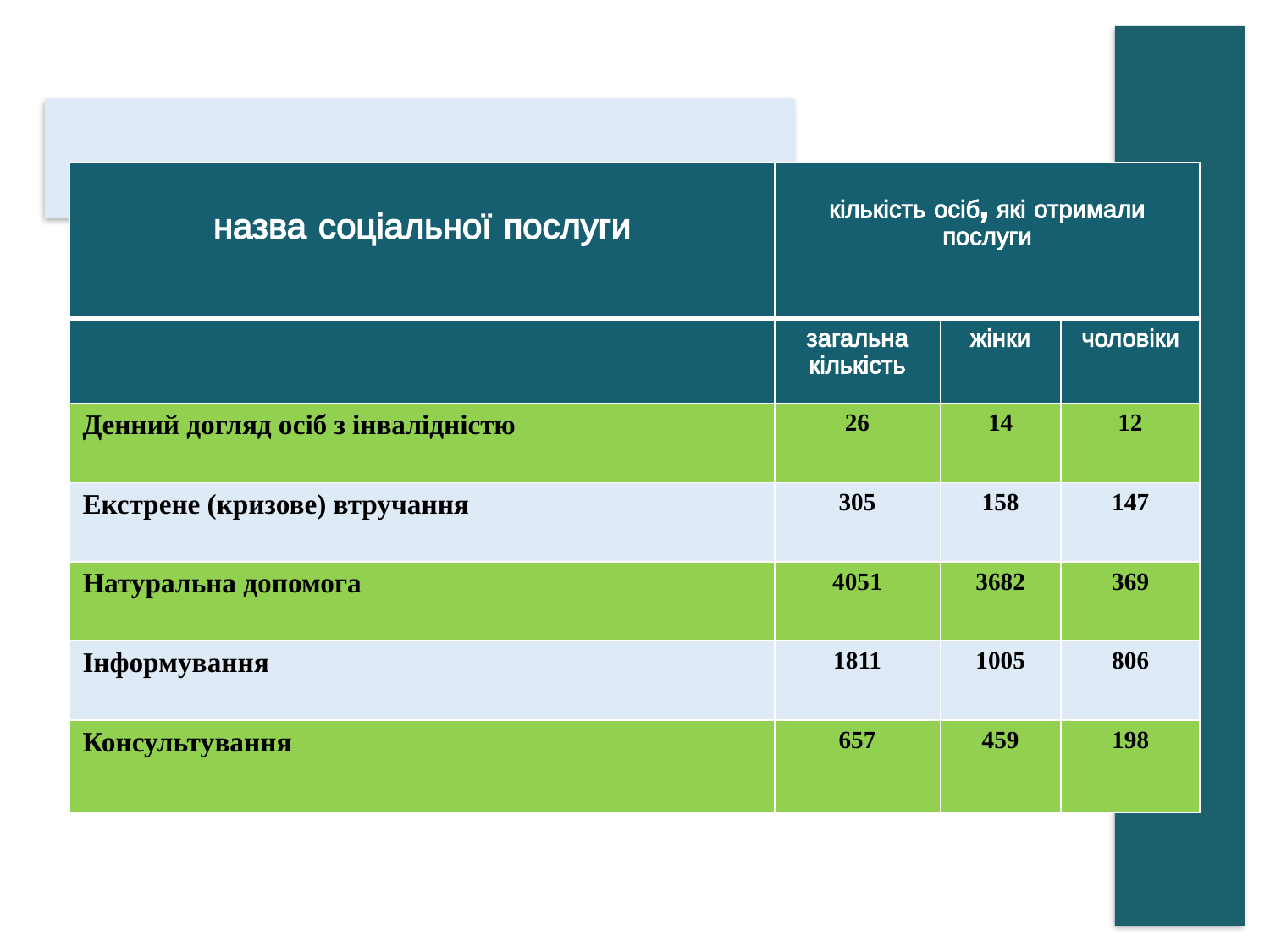

| назва соціальної послуги | кількість осіб, які отримали послуги |  |  |
| --- | --- | --- | --- |
|  | загальна кількість | жінки | чоловіки |
| Денний догляд осіб з інвалідністю | 26 | 14 | 12 |
| Екстрене (кризове) втручання | 305 | 158 | 147 |
| Натуральна допомога | 4051 | 3682 | 369 |
| Інформування | 1811 | 1005 | 806 |
| Консультування | 657 | 459 | 198 |